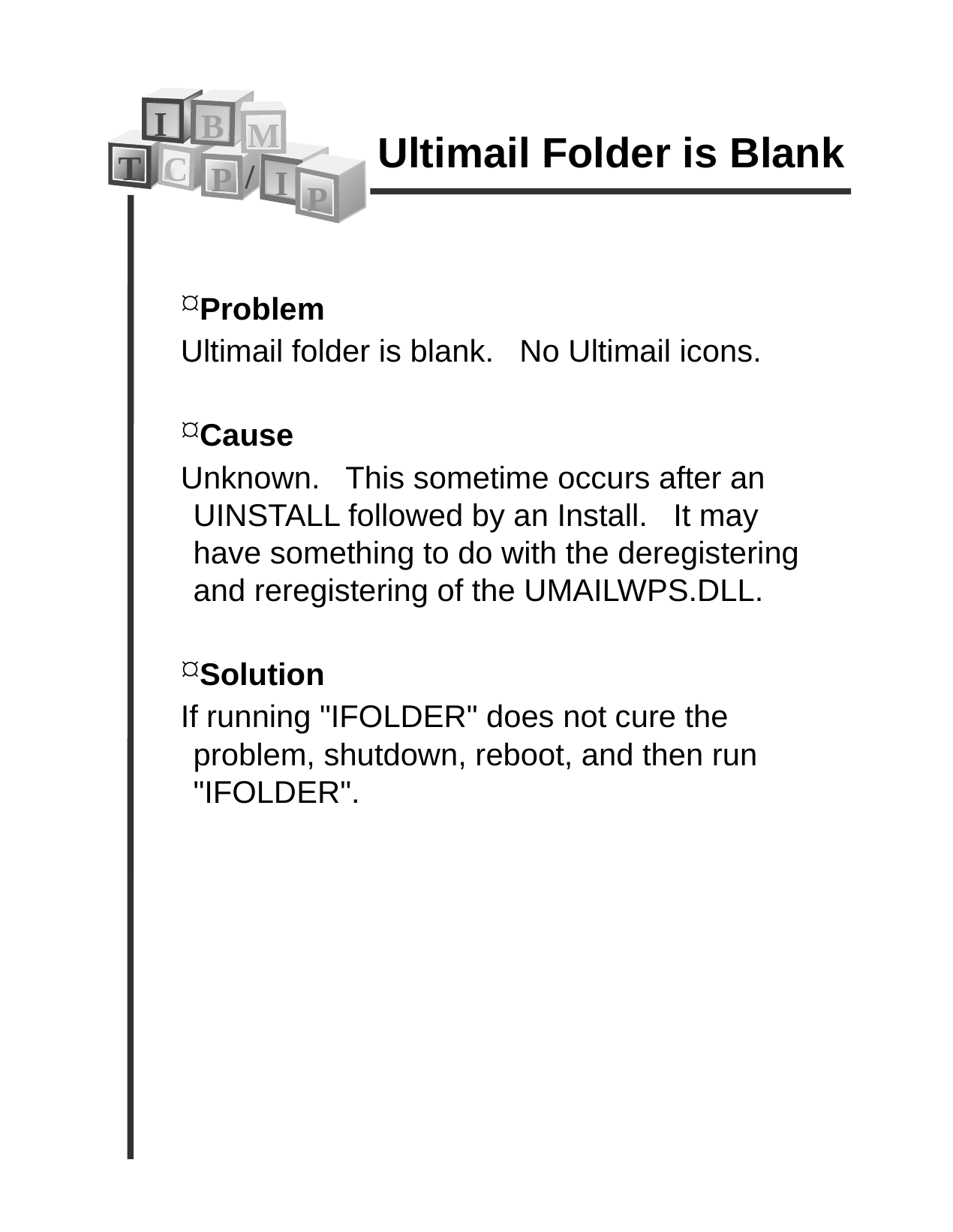

Ultimail Folder is Blank

I

B

M

T
C

/

P

I

P

Problem
Ultimail folder is blank.   No Ultimail icons.

Cause
Unknown.   This sometime occurs after an UINSTALL followed by an Install.   It may have something to do with the deregistering and reregistering of the UMAILWPS.DLL.

Solution
If running "IFOLDER" does not cure the problem, shutdown, reboot, and then run "IFOLDER".